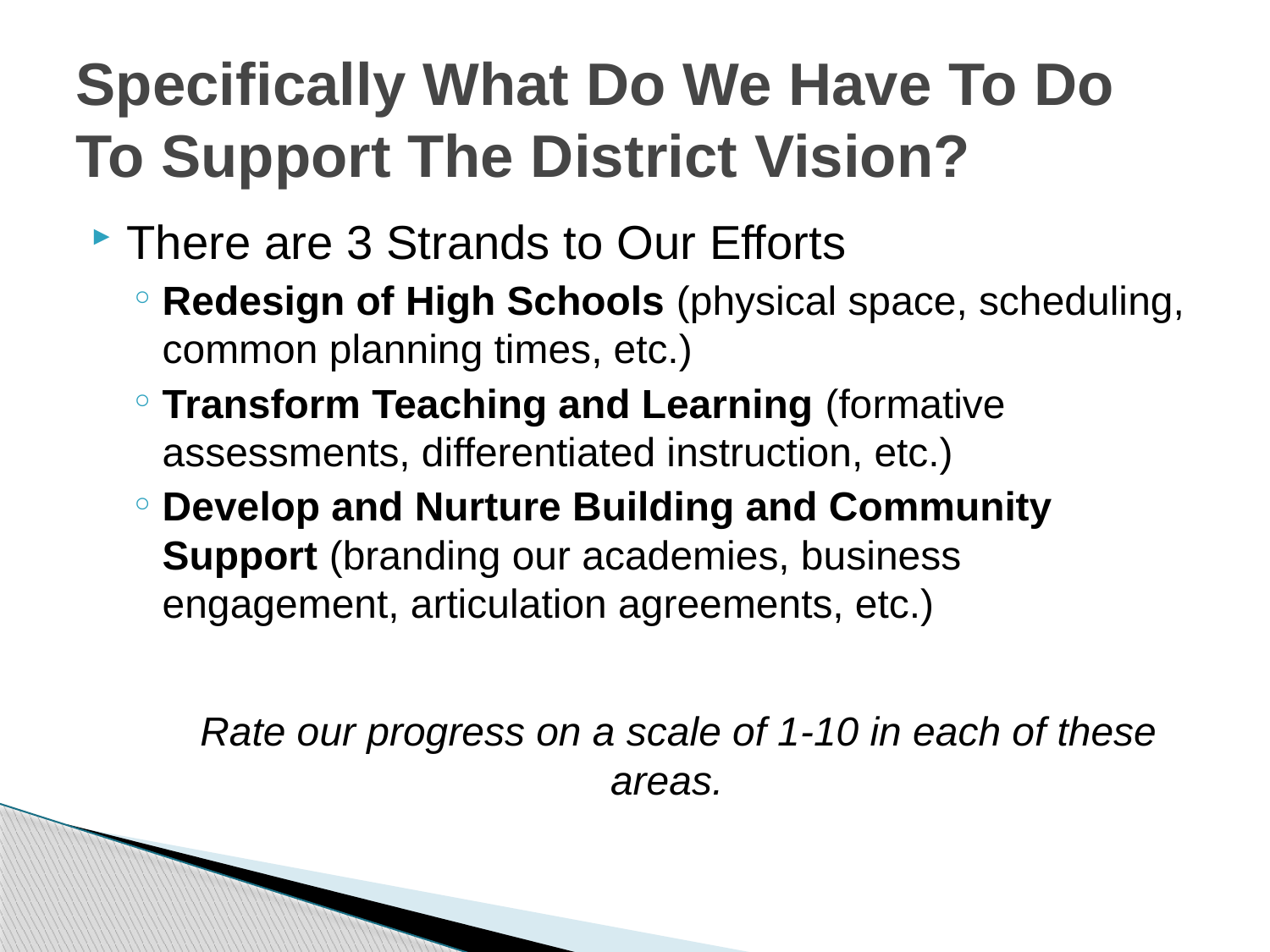

# Specifically What Do We Have To Do To Support The District Vision?
There are 3 Strands to Our Efforts
Redesign of High Schools (physical space, scheduling, common planning times, etc.)
Transform Teaching and Learning (formative assessments, differentiated instruction, etc.)
Develop and Nurture Building and Community Support (branding our academies, business engagement, articulation agreements, etc.)

   Rate our progress on a scale of 1-10 in each of these areas.